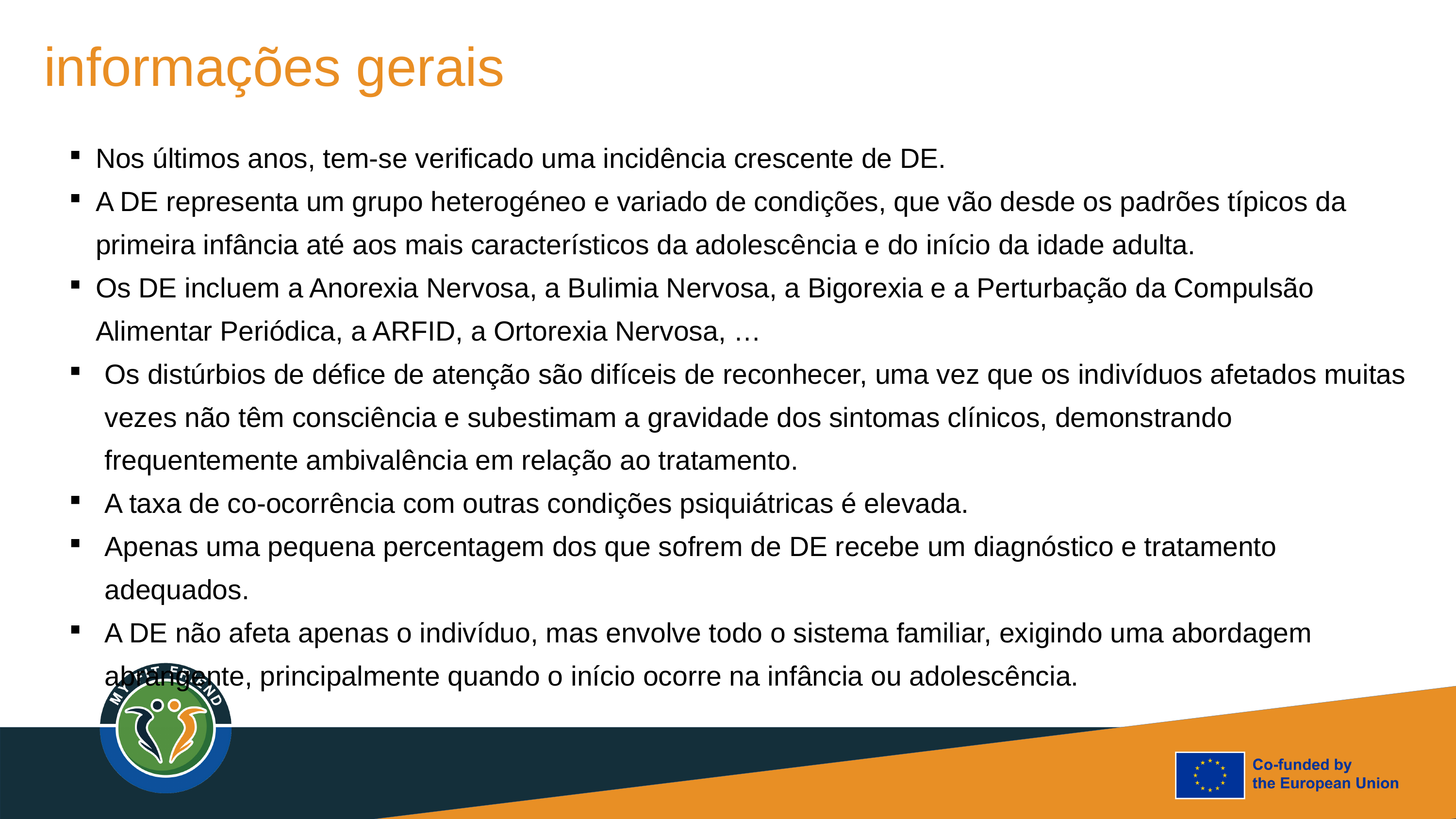

# informações gerais
Nos últimos anos, tem-se verificado uma incidência crescente de DE.
A DE representa um grupo heterogéneo e variado de condições, que vão desde os padrões típicos da primeira infância até aos mais característicos da adolescência e do início da idade adulta.
Os DE incluem a Anorexia Nervosa, a Bulimia Nervosa, a Bigorexia e a Perturbação da Compulsão Alimentar Periódica, a ARFID, a Ortorexia Nervosa, …
Os distúrbios de défice de atenção são difíceis de reconhecer, uma vez que os indivíduos afetados muitas vezes não têm consciência e subestimam a gravidade dos sintomas clínicos, demonstrando frequentemente ambivalência em relação ao tratamento.
A taxa de co-ocorrência com outras condições psiquiátricas é elevada.
Apenas uma pequena percentagem dos que sofrem de DE recebe um diagnóstico e tratamento adequados.
A DE não afeta apenas o indivíduo, mas envolve todo o sistema familiar, exigindo uma abordagem abrangente, principalmente quando o início ocorre na infância ou adolescência.